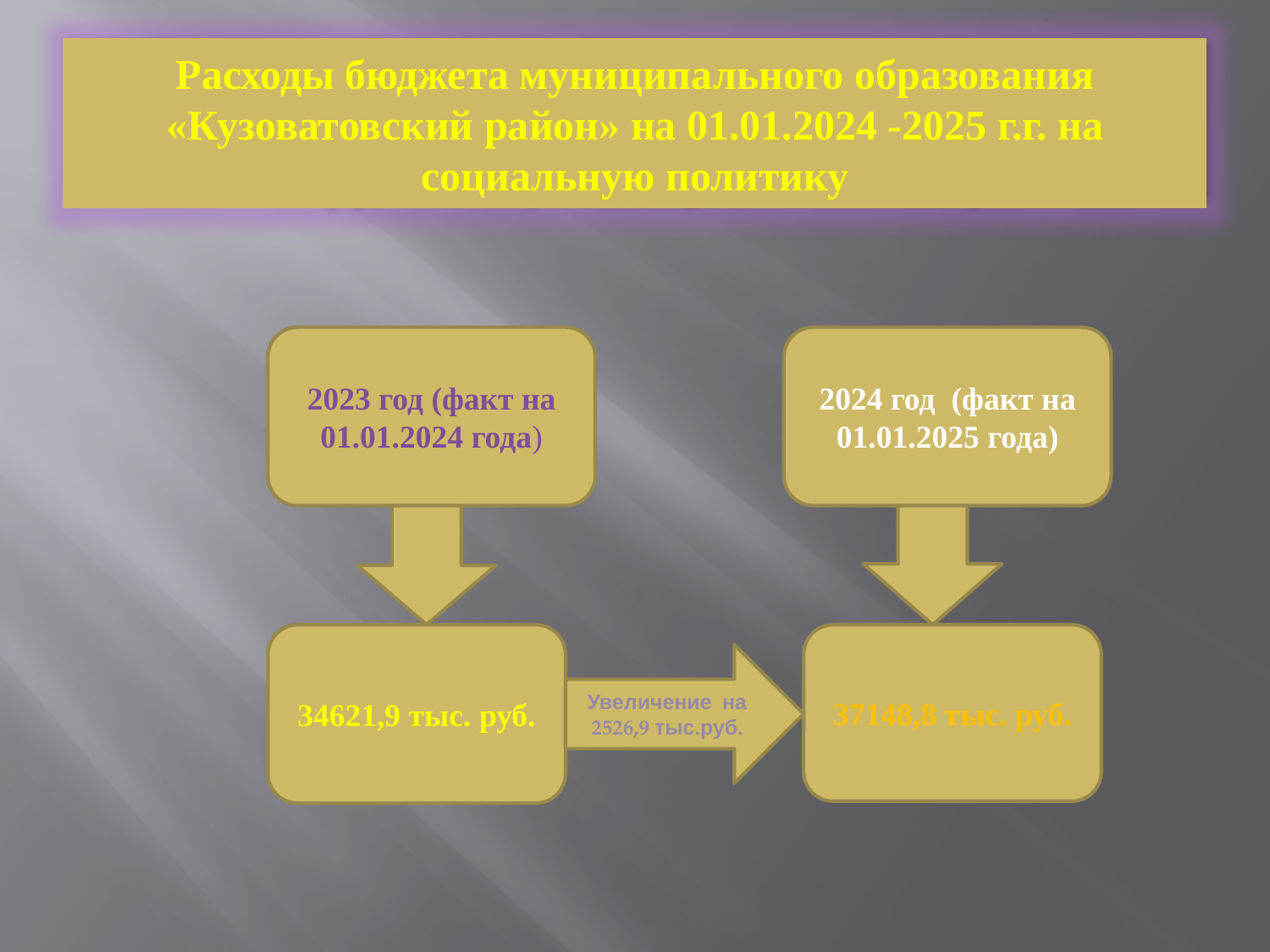

# Расходы бюджета муниципального образования «Кузоватовский район» на 2014 год на социальную политику
Расходы бюджета муниципального образования «Кузоватовский район» на 01.01.2024 -2025 г.г. на социальную политику
2023 год (факт на 01.01.2024 года)
2024 год  (факт на 01.01.2025 года)

34621,9 тыс. руб.
37148,8 тыс. руб.
Увеличение  на 2526,9 тыс.руб.